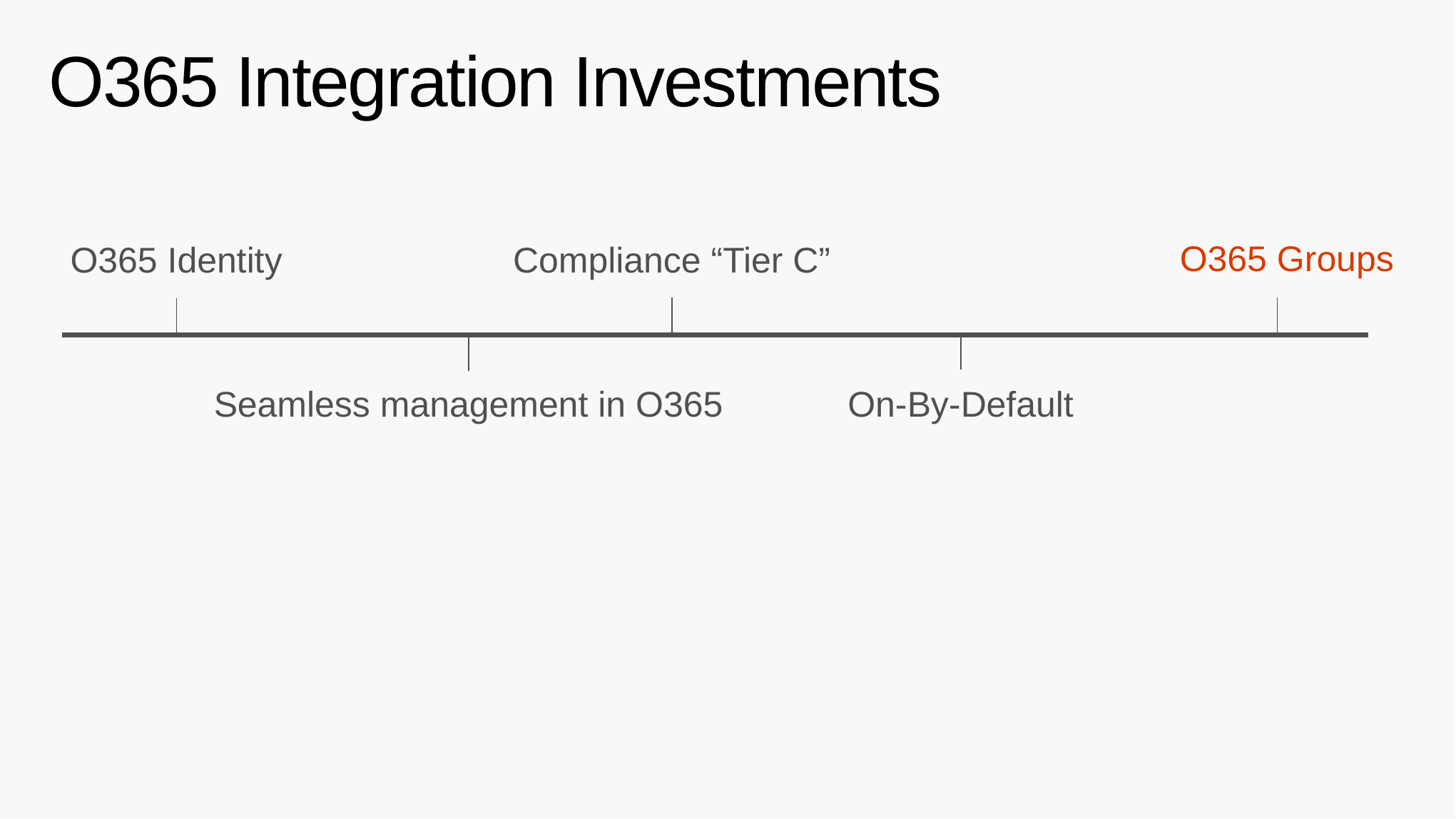

# O365 Integration Investments
O365 Groups
O365 Identity
Compliance “Tier C”
Seamless management in O365
On-By-Default